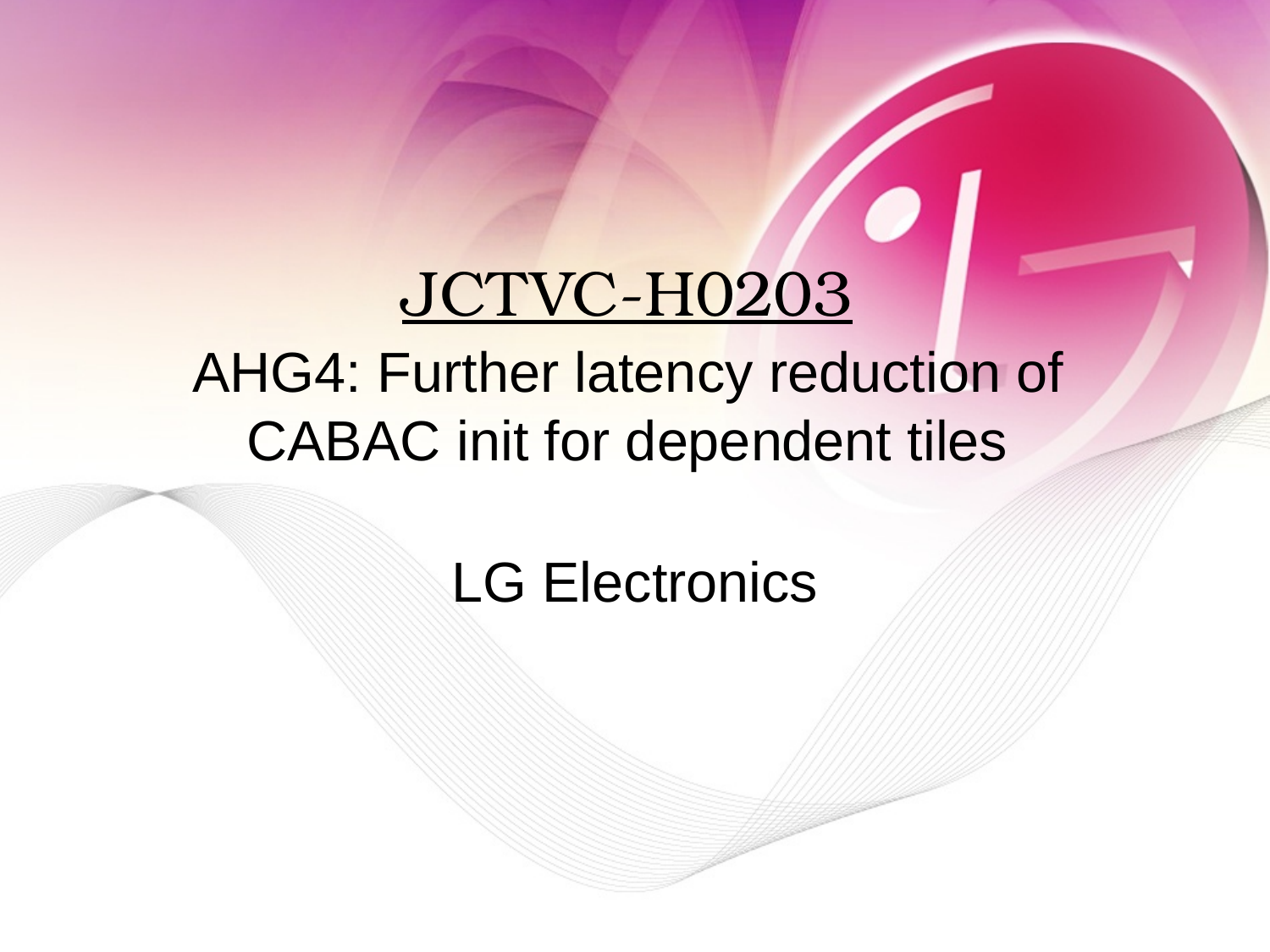

# JCTVC-H0203 AHG4: Further latency reduction of CABAC init for dependent tiles
LG Electronics